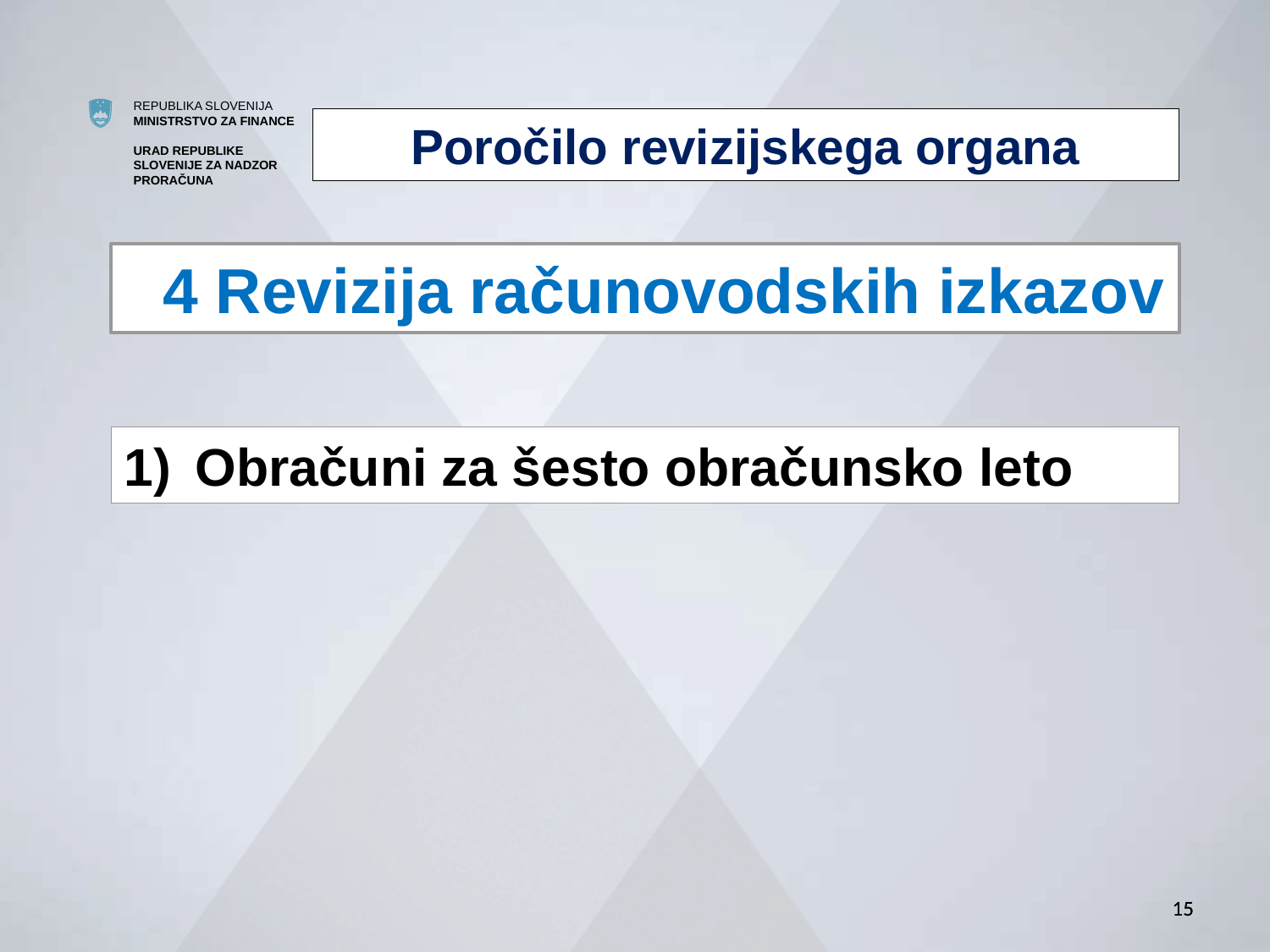

Poročilo revizijskega organa
4 Revizija računovodskih izkazov
Obračuni za šesto obračunsko leto
15
15